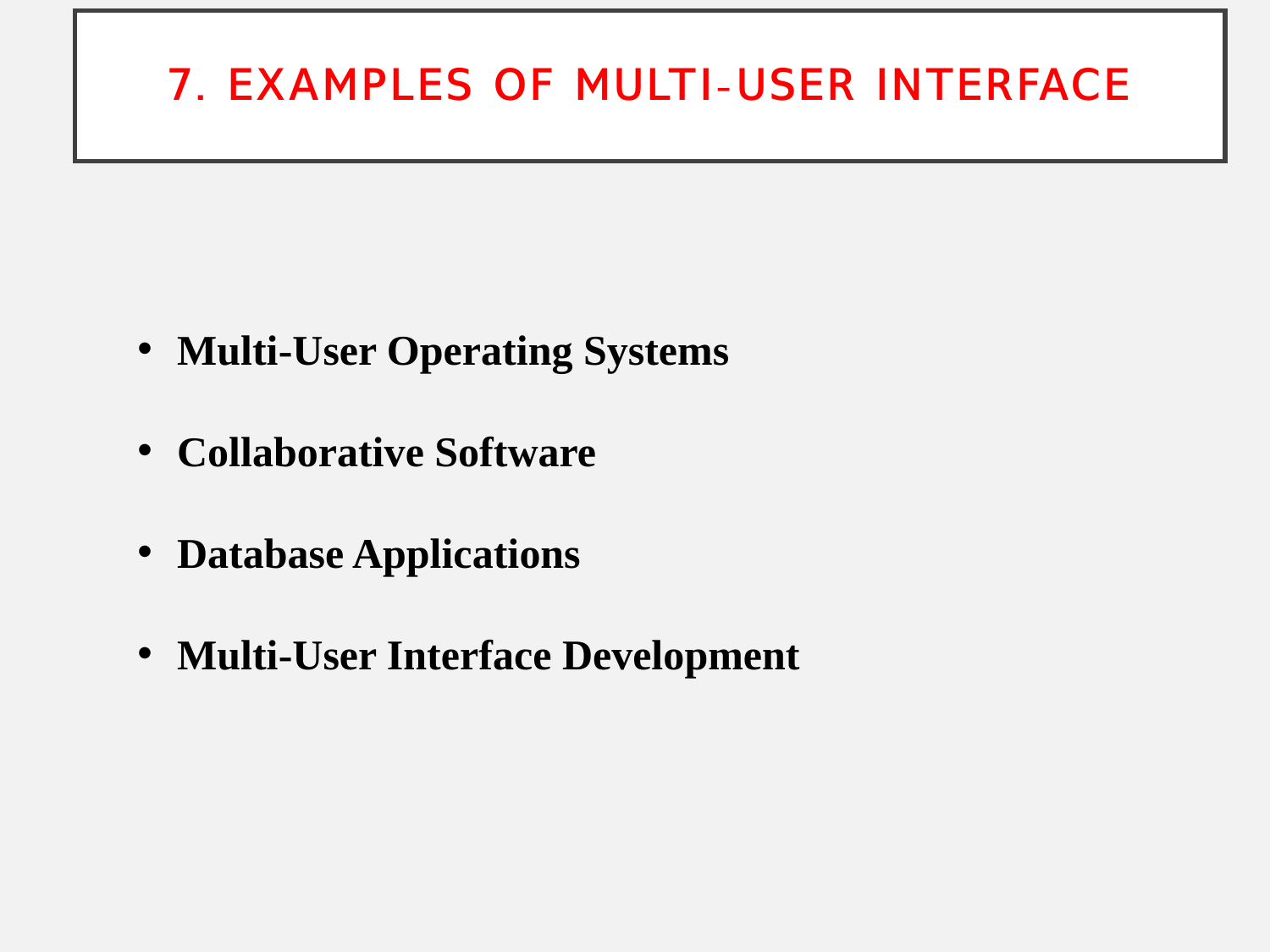

# 7. Examples of multi-user interface
Multi-User Operating Systems
Collaborative Software
Database Applications
Multi-User Interface Development